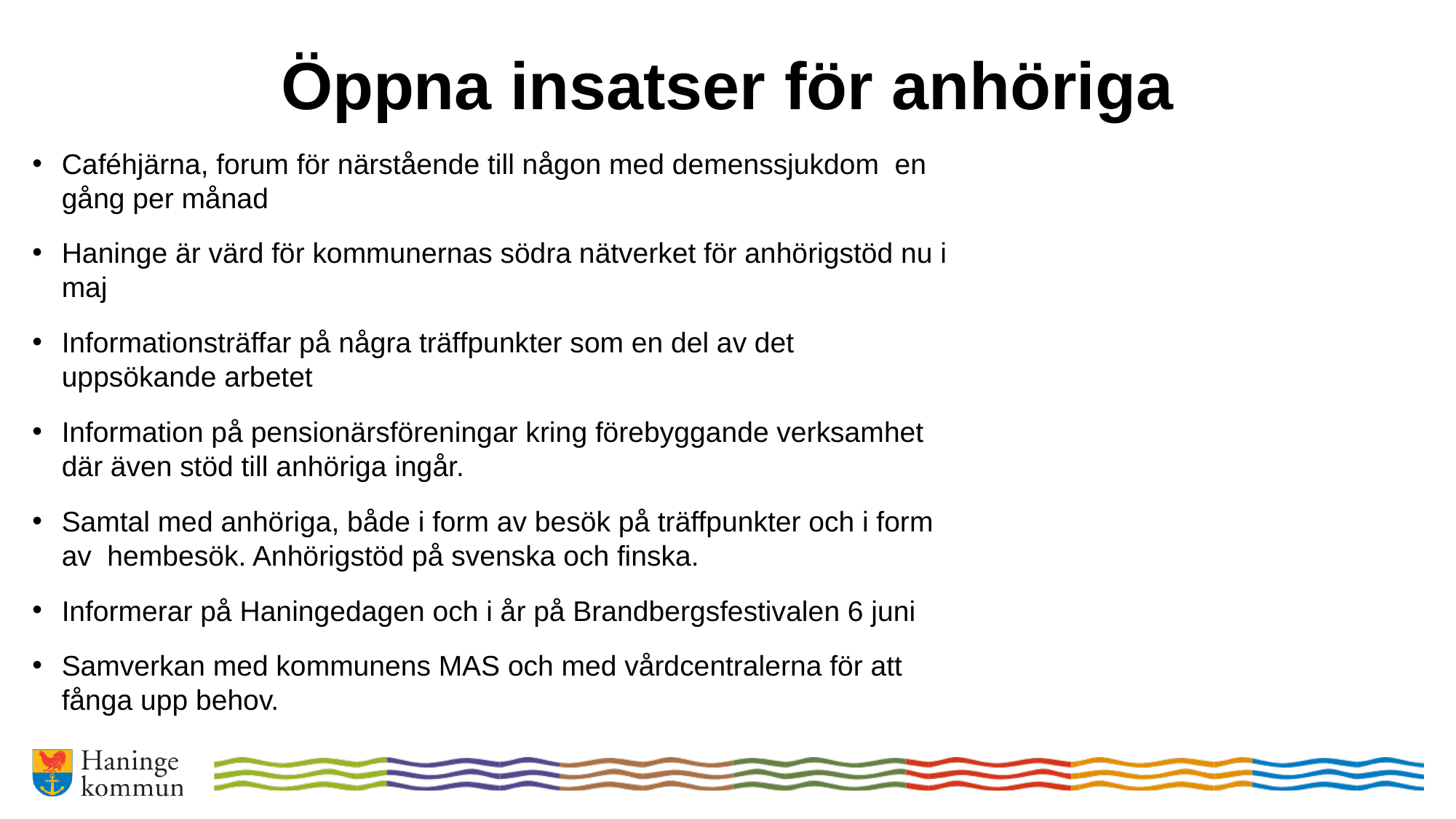

# Öppna insatser för anhöriga
Caféhjärna, forum för närstående till någon med demenssjukdom  en gång per månad
Haninge är värd för kommunernas södra nätverket för anhörigstöd nu i maj
Informationsträffar på några träffpunkter som en del av det uppsökande arbetet
Information på pensionärsföreningar kring förebyggande verksamhet där även stöd till anhöriga ingår.
Samtal med anhöriga, både i form av besök på träffpunkter och i form av  hembesök. Anhörigstöd på svenska och finska.
Informerar på Haningedagen och i år på Brandbergsfestivalen 6 juni
Samverkan med kommunens MAS och med vårdcentralerna för att fånga upp behov.